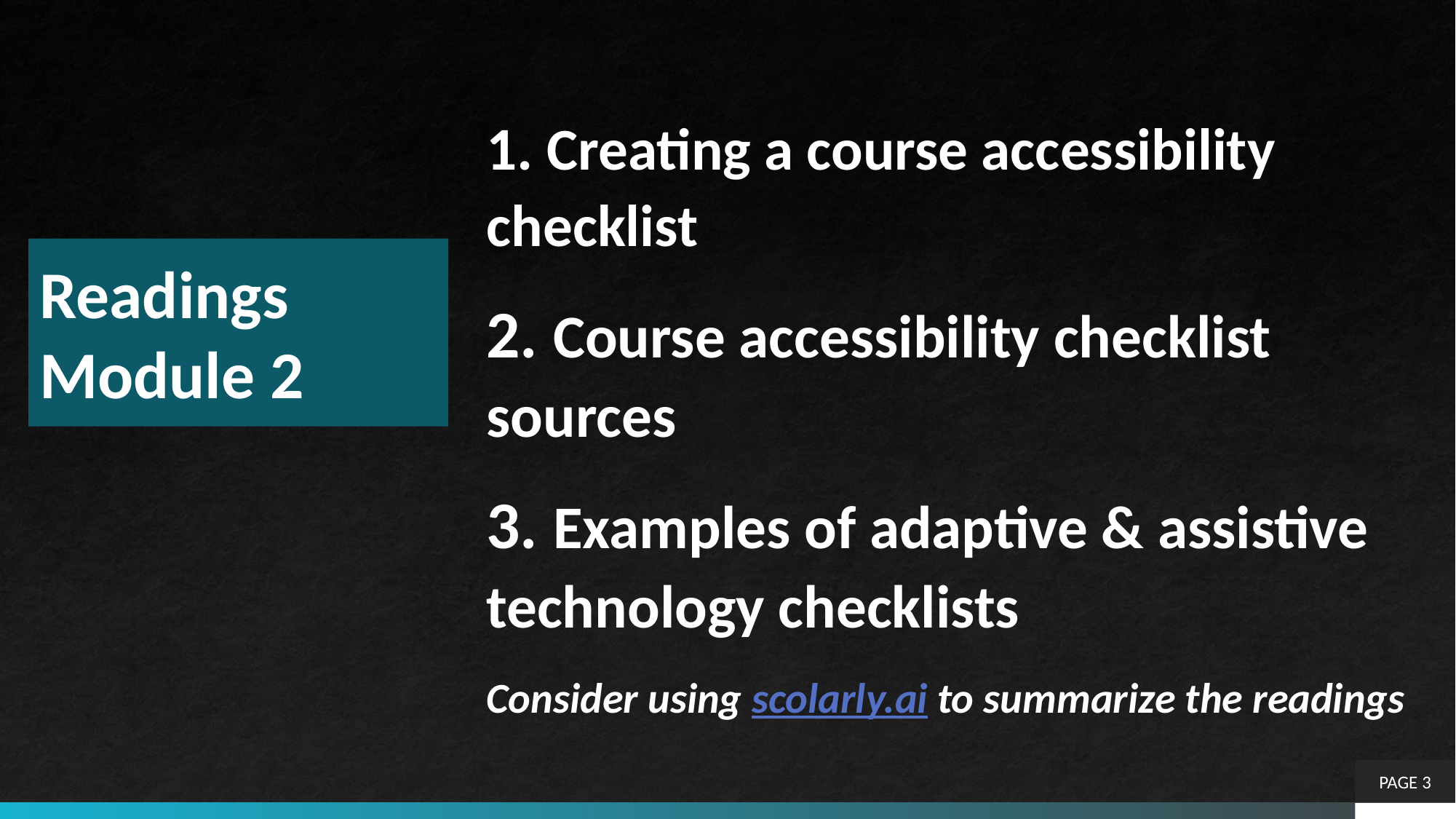

1. Creating a course accessibility checklist
2. Course accessibility checklist sources
3. Examples of adaptive & assistive technology checklists
Consider using scolarly.ai to summarize the readings

# Readings Module 2
PAGE 3